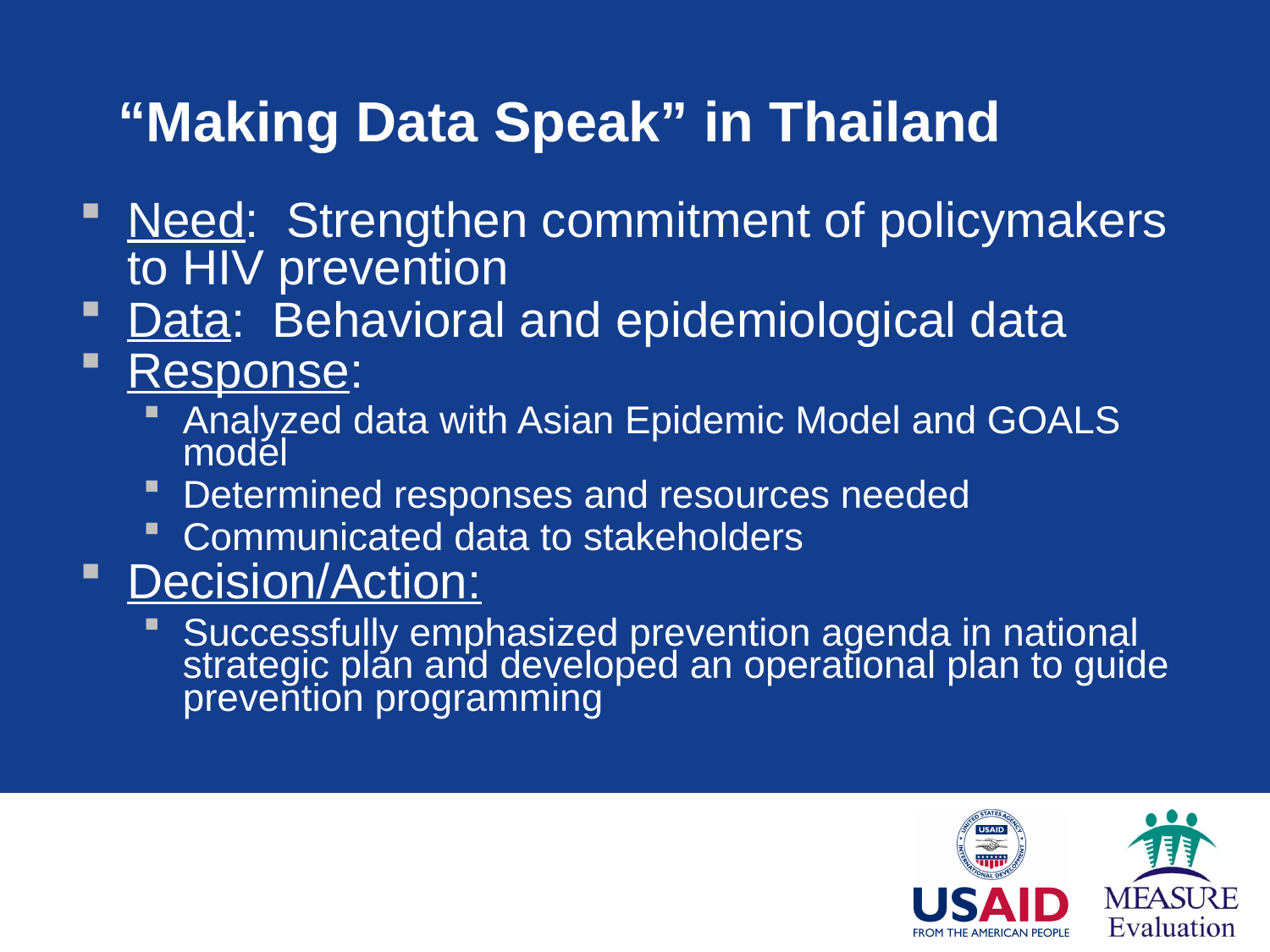

# “Making Data Speak” in Thailand
Need:  Strengthen commitment of policymakers to HIV prevention
Data:  Behavioral and epidemiological data
Response:
Analyzed data with Asian Epidemic Model and GOALS model
Determined responses and resources needed
Communicated data to stakeholders
Decision/Action:
Successfully emphasized prevention agenda in national strategic plan and developed an operational plan to guide prevention programming